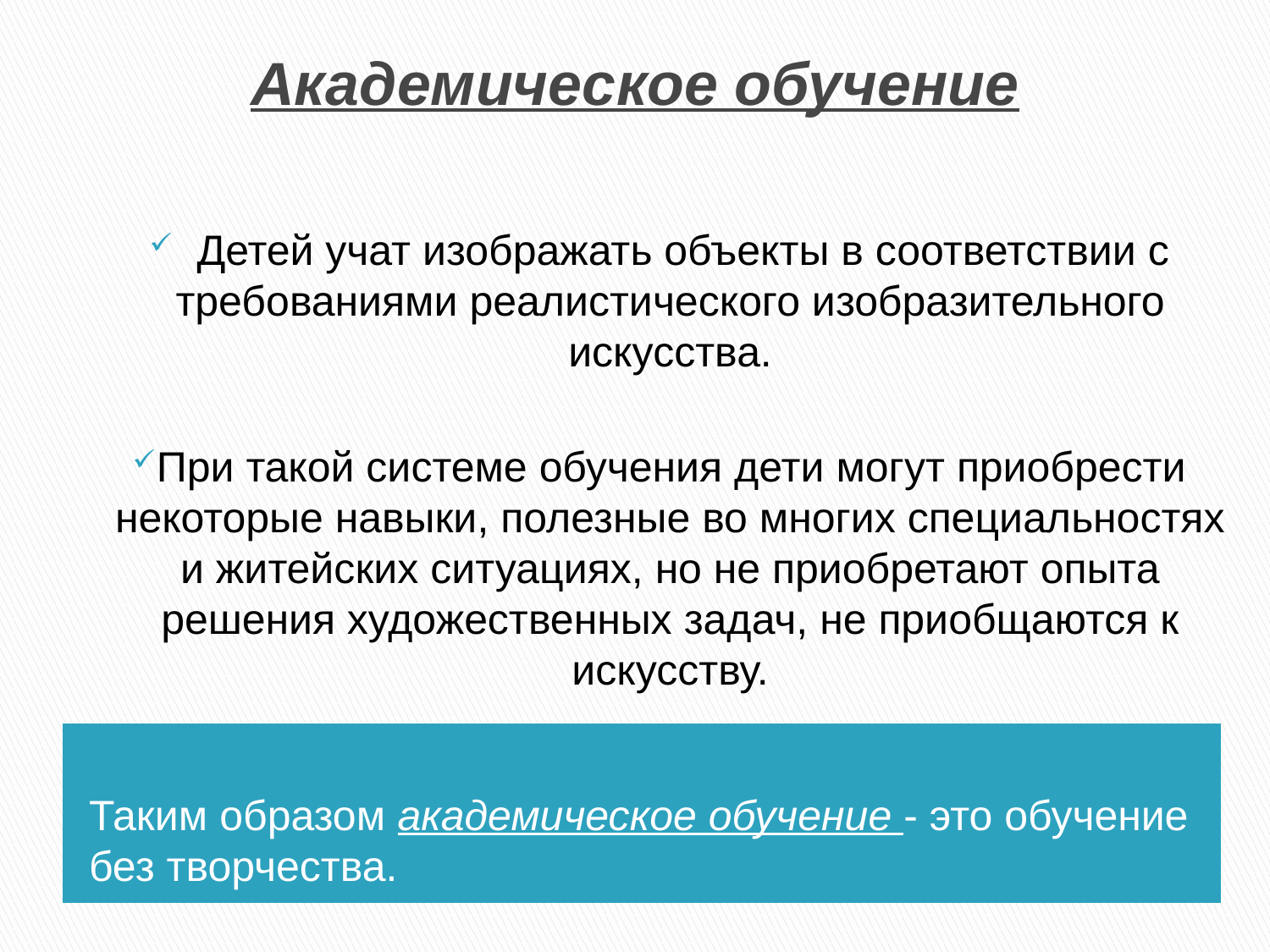

# Академическое обучение

  Детей учат изображать объекты в соответствии с требованиями реалистического изобразительного искусства.

При такой системе обучения дети могут приобрести некоторые навыки, полезные во многих специальностях и житейских ситуациях, но не приобретают опыта решения художественных задач, не приобщаются к искусству.

Таким образом академическое обучение - это обучение без творчества.